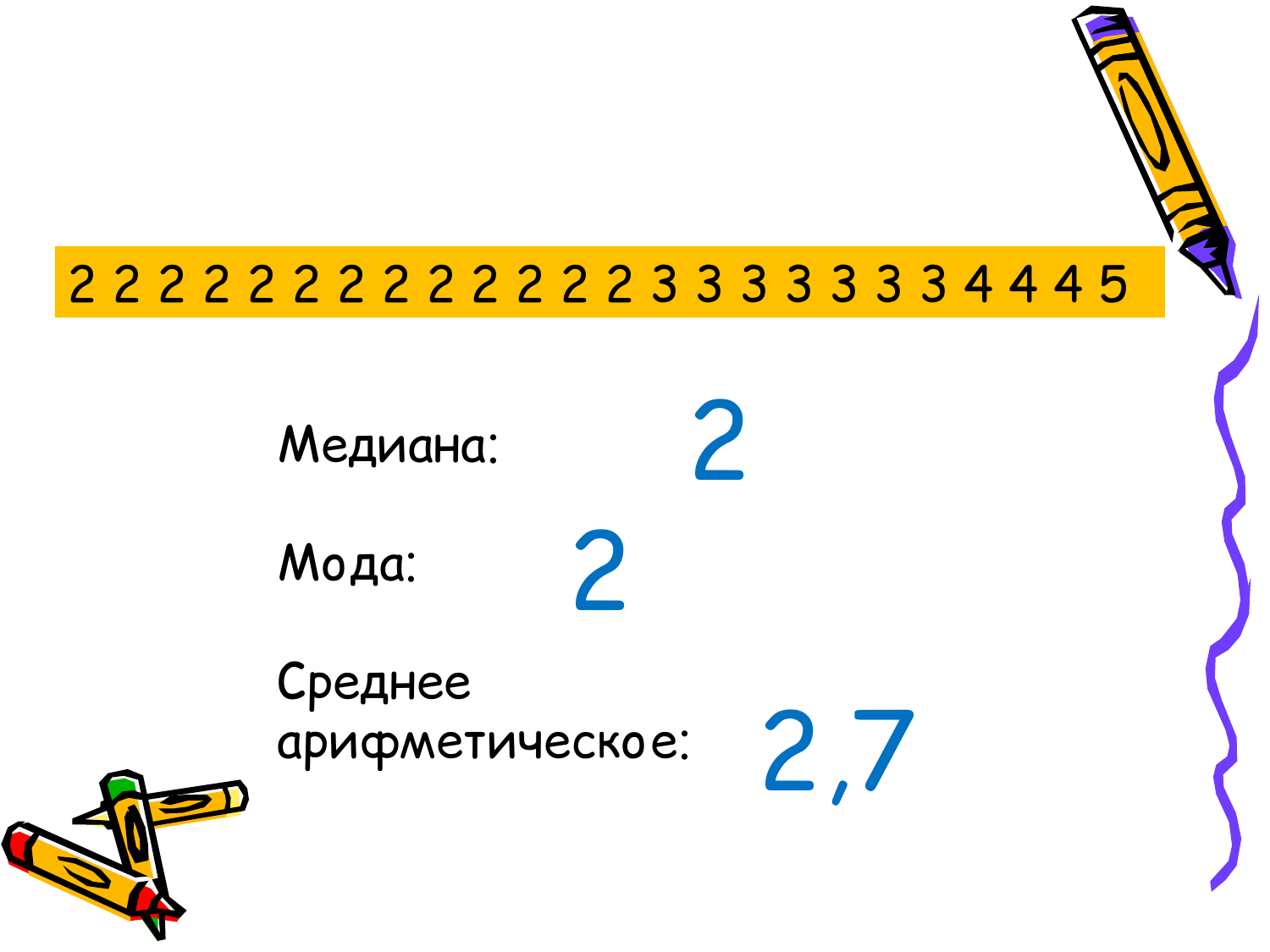

2 2 2 2 2 2 2 2 2 2 2 2 2 3 3 3 3 3 3 3 4 4 4 5
2
Медиана:

Мода:

Среднее арифметическое:
2
2,7